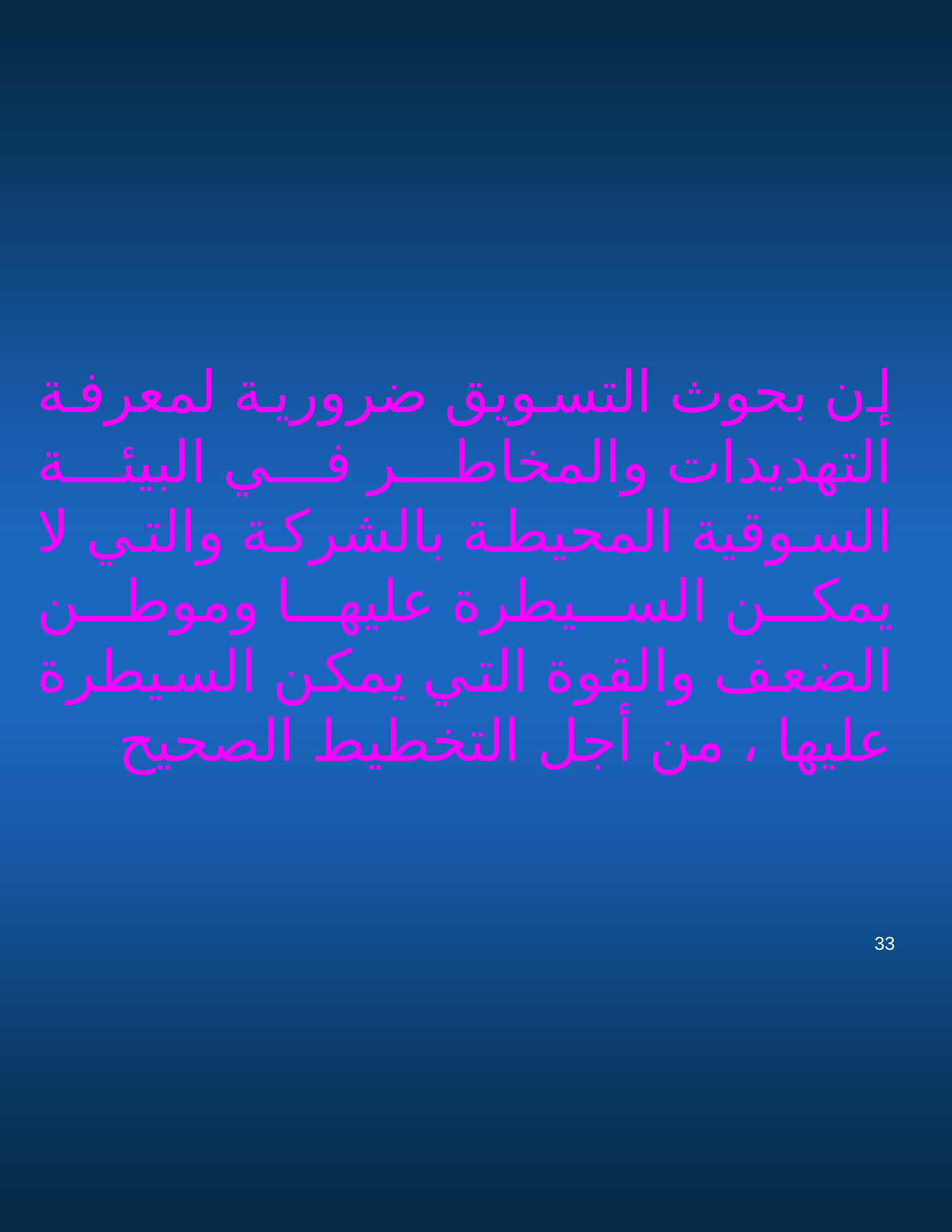

إن بحوث التسويق ضرورية لمعرفة التهديدات والمخاطر في البيئة السوقية المحيطة بالشركة والتي لا يمكن السيطرة عليها وموطن الضعف والقوة التي يمكن السيطرة عليها ، من أجل التخطيط الصحيح
33